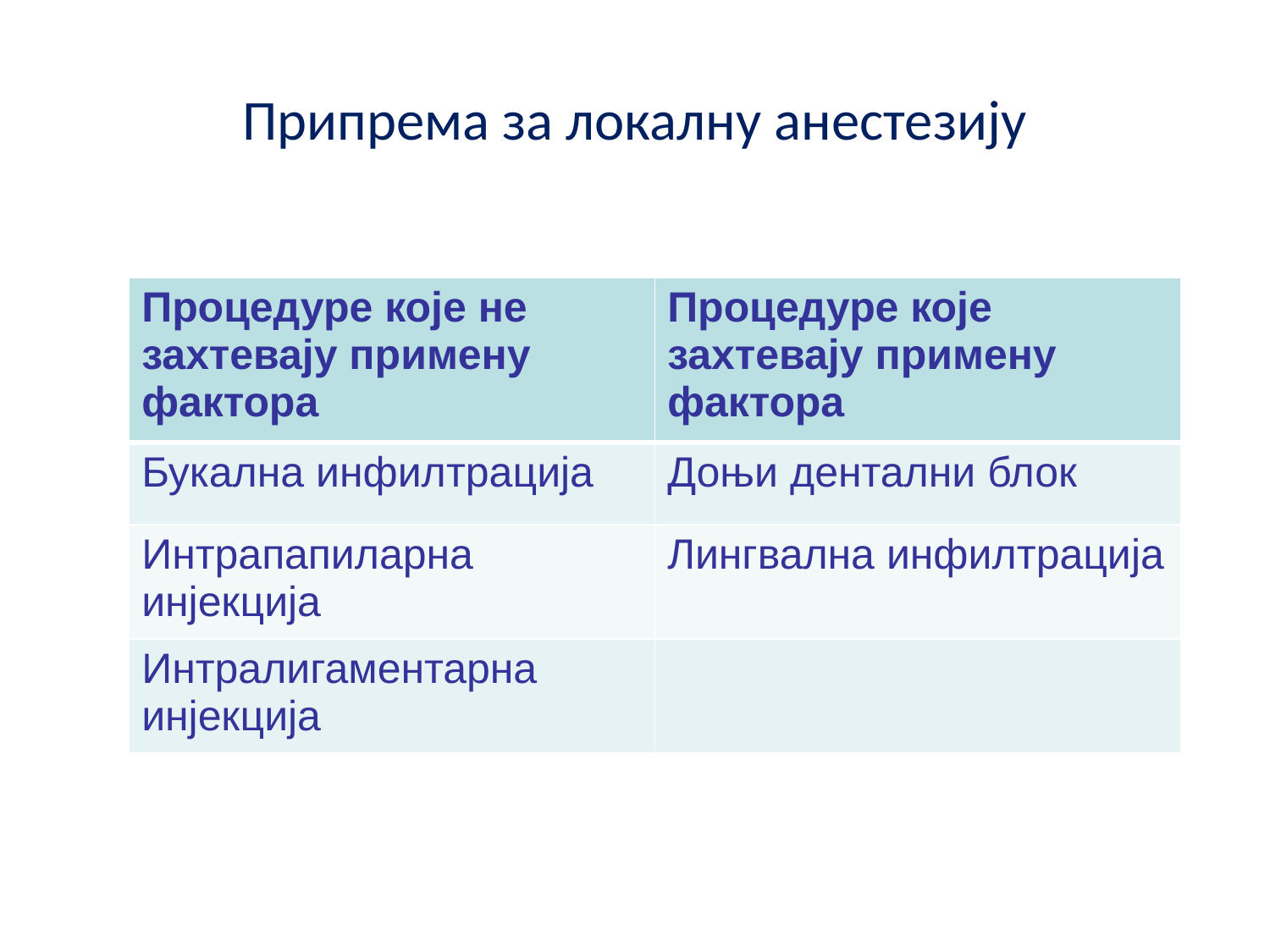

# Припрема за локалну анестезију
| Процедуре које не захтевају примену фактора | Процедуре које захтевају примену фактора |
| --- | --- |
| Букална инфилтрација | Доњи дентални блок |
| Интрапапиларна инјекција | Лингвална инфилтрација |
| Интралигаментарна инјекција |  |